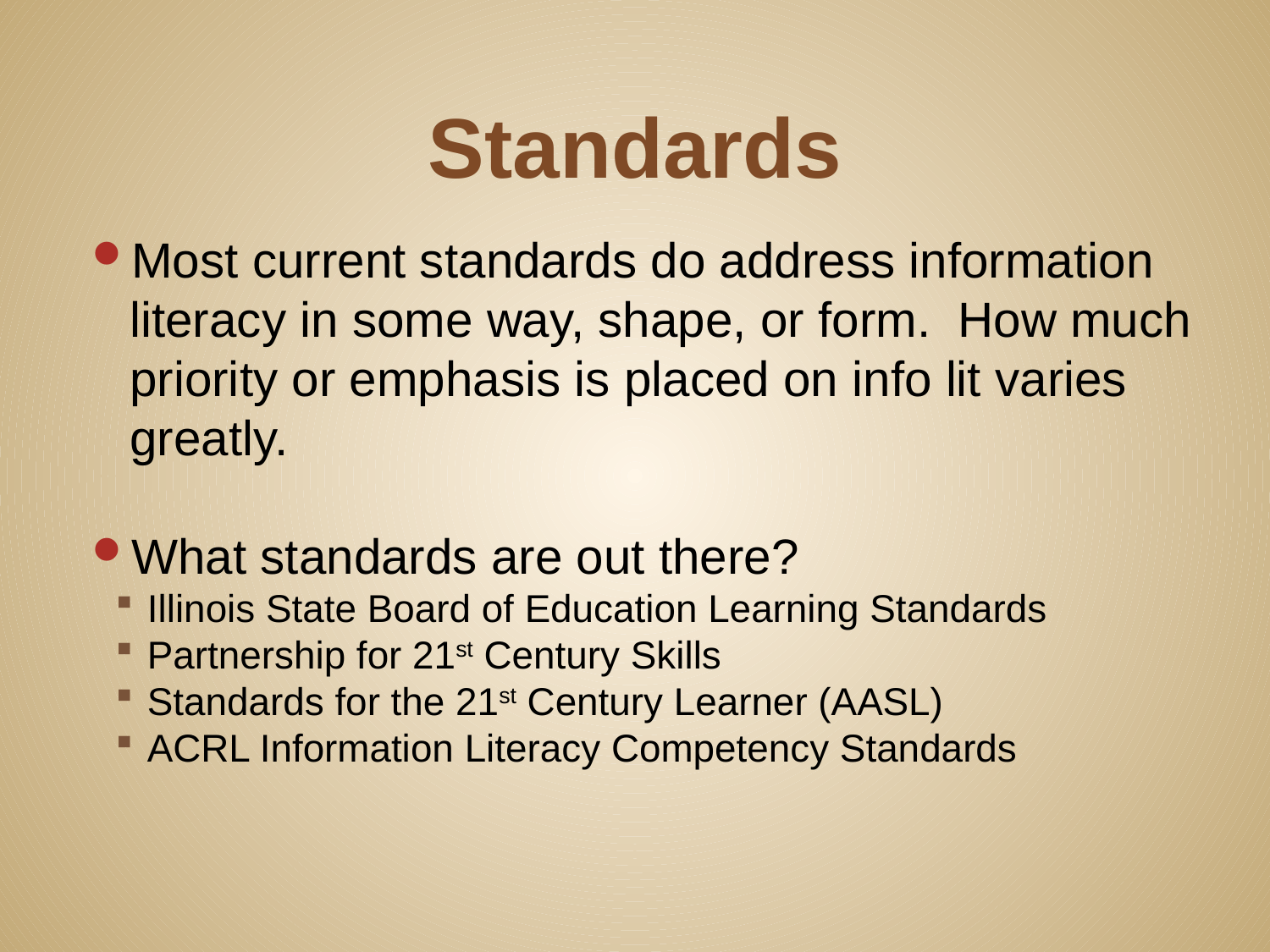

# Standards
Most current standards do address information literacy in some way, shape, or form.  How much priority or emphasis is placed on info lit varies greatly.

What standards are out there?
Illinois State Board of Education Learning Standards
Partnership for 21st Century Skills
Standards for the 21st Century Learner (AASL)
ACRL Information Literacy Competency Standards